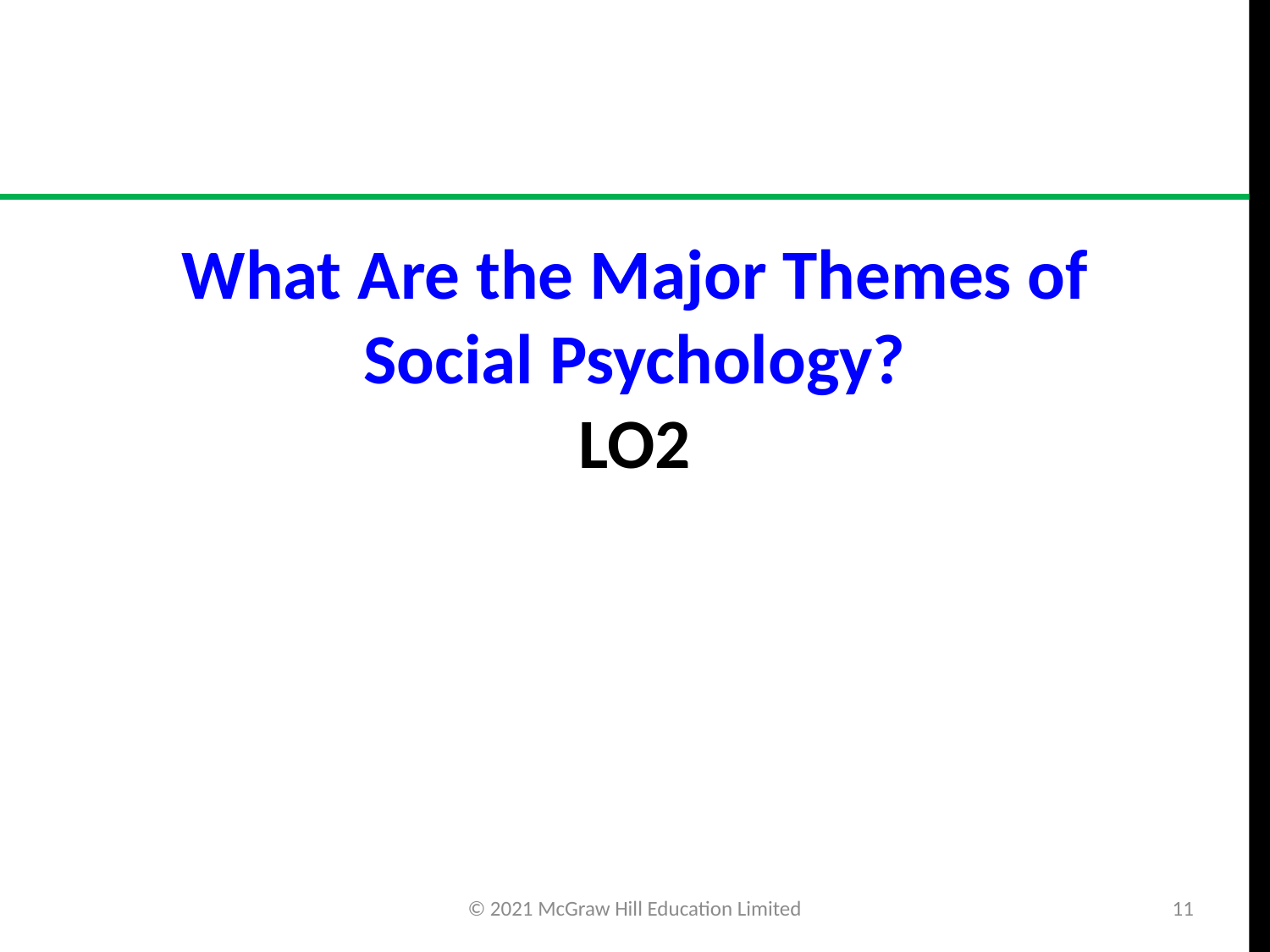

# What Are the Major Themes of Social Psychology? LO2

© 2021 McGraw Hill Education Limited
11